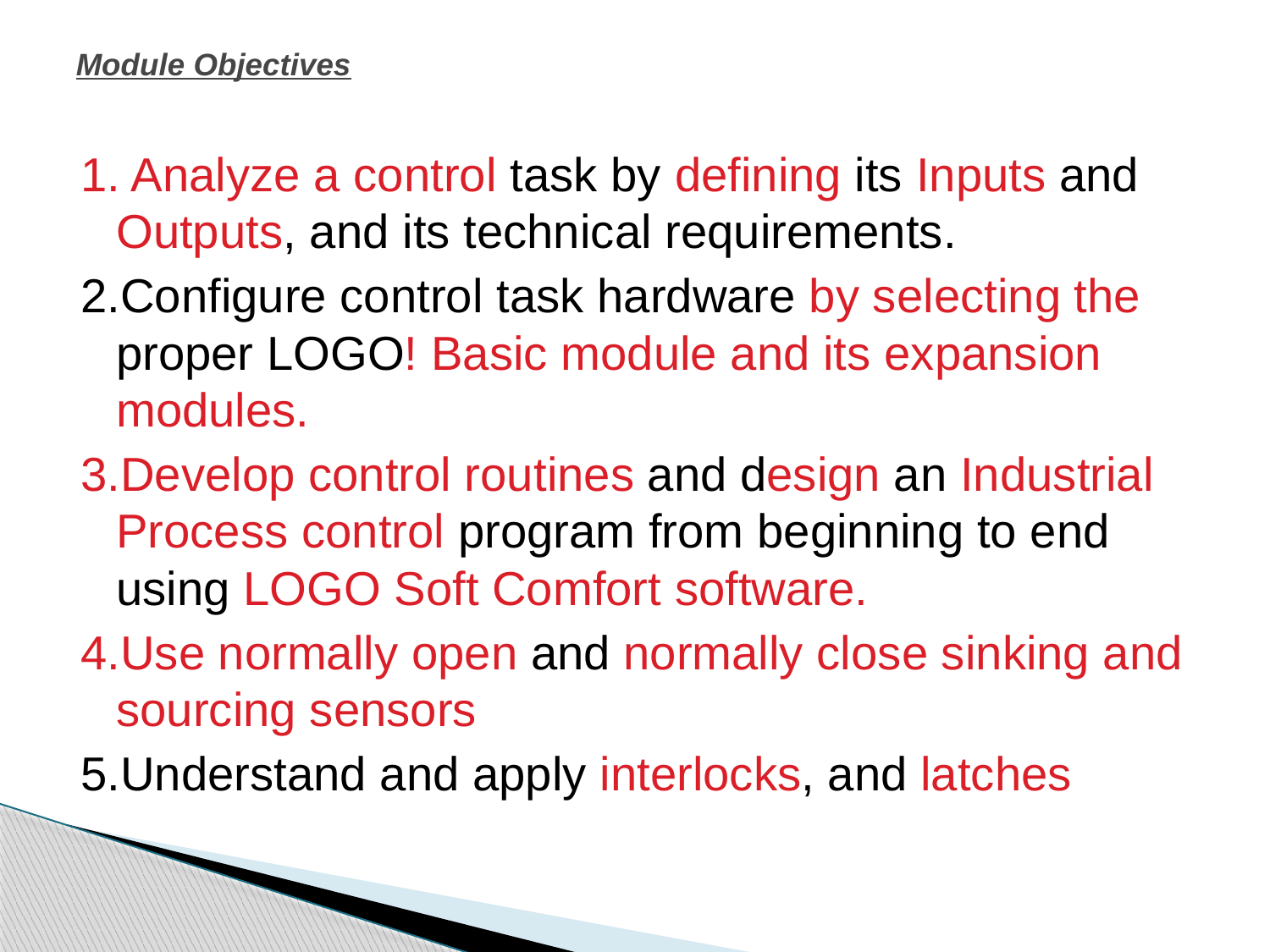

# Module Objectives
1. Analyze a control task by defining its Inputs and Outputs, and its technical requirements.
2.Configure control task hardware by selecting the proper LOGO! Basic module and its expansion modules.
3.Develop control routines and design an Industrial Process control program from beginning to end using LOGO Soft Comfort software.
4.Use normally open and normally close sinking and sourcing sensors
5.Understand and apply interlocks, and latches